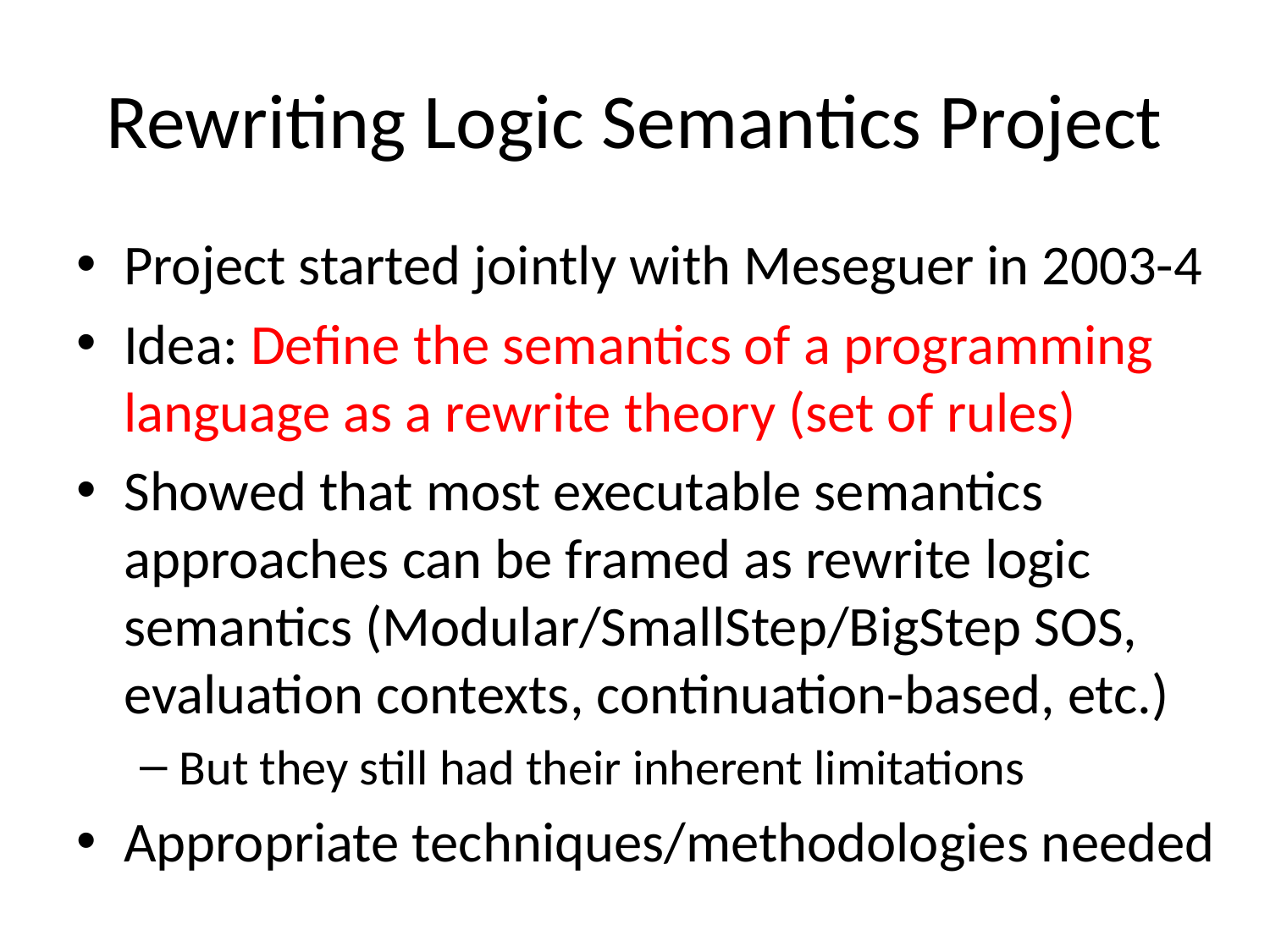

# Rewriting Logic Semantics Project
Project started jointly with Meseguer in 2003-4
Idea: Define the semantics of a programming language as a rewrite theory (set of rules)
Showed that most executable semantics approaches can be framed as rewrite logic semantics (Modular/SmallStep/BigStep SOS, evaluation contexts, continuation-based, etc.)
But they still had their inherent limitations
Appropriate techniques/methodologies needed